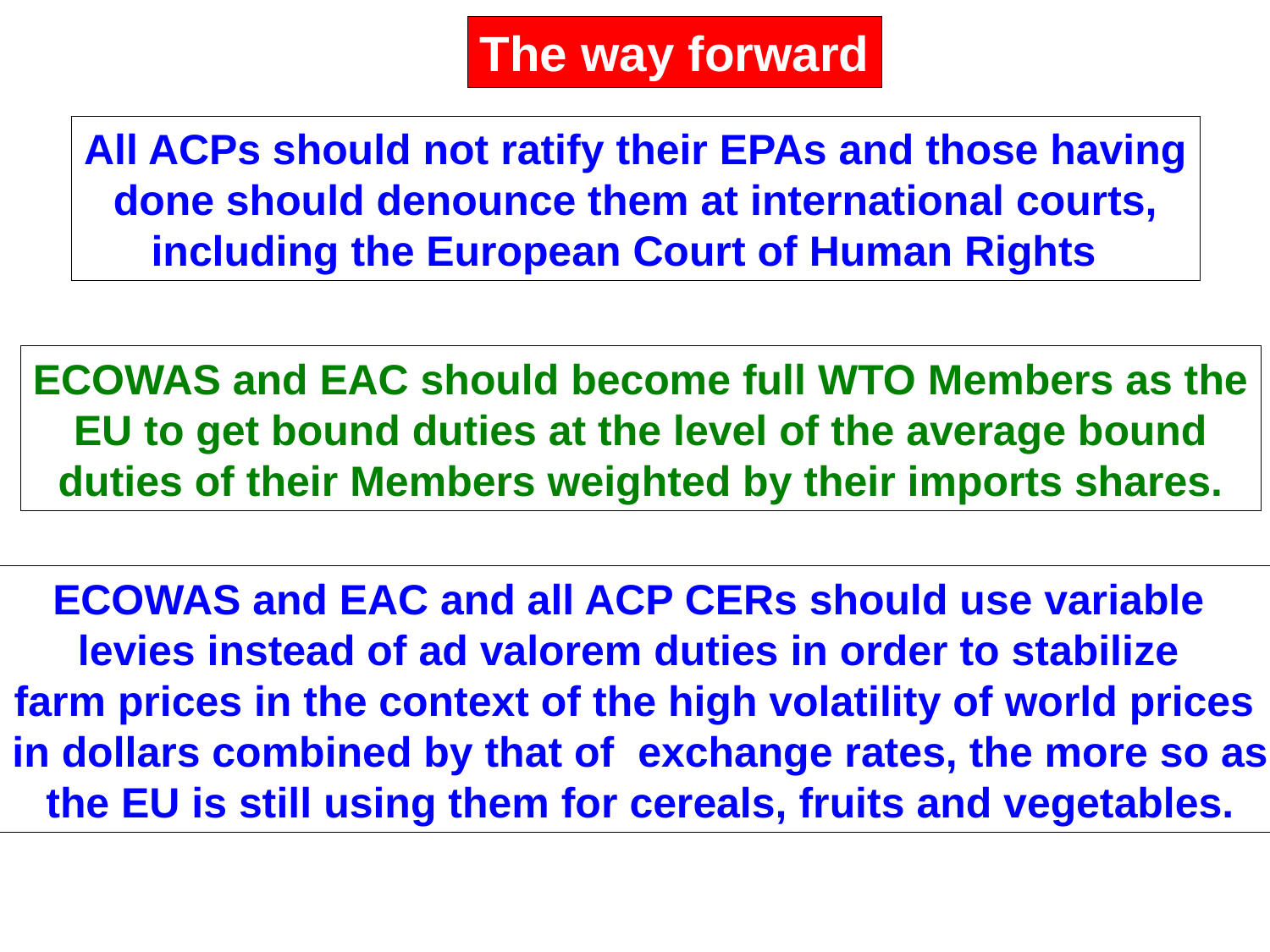

The way forward
All ACPs should not ratify their EPAs and those having
 done should denounce them at international courts,
including the European Court of Human Rights
ECOWAS and EAC should become full WTO Members as the
EU to get bound duties at the level of the average bound
duties of their Members weighted by their imports shares.
ECOWAS and EAC and all ACP CERs should use variable
levies instead of ad valorem duties in order to stabilize
farm prices in the context of the high volatility of world prices
 in dollars combined by that of  exchange rates, the more so as
 the EU is still using them for cereals, fruits and vegetables.